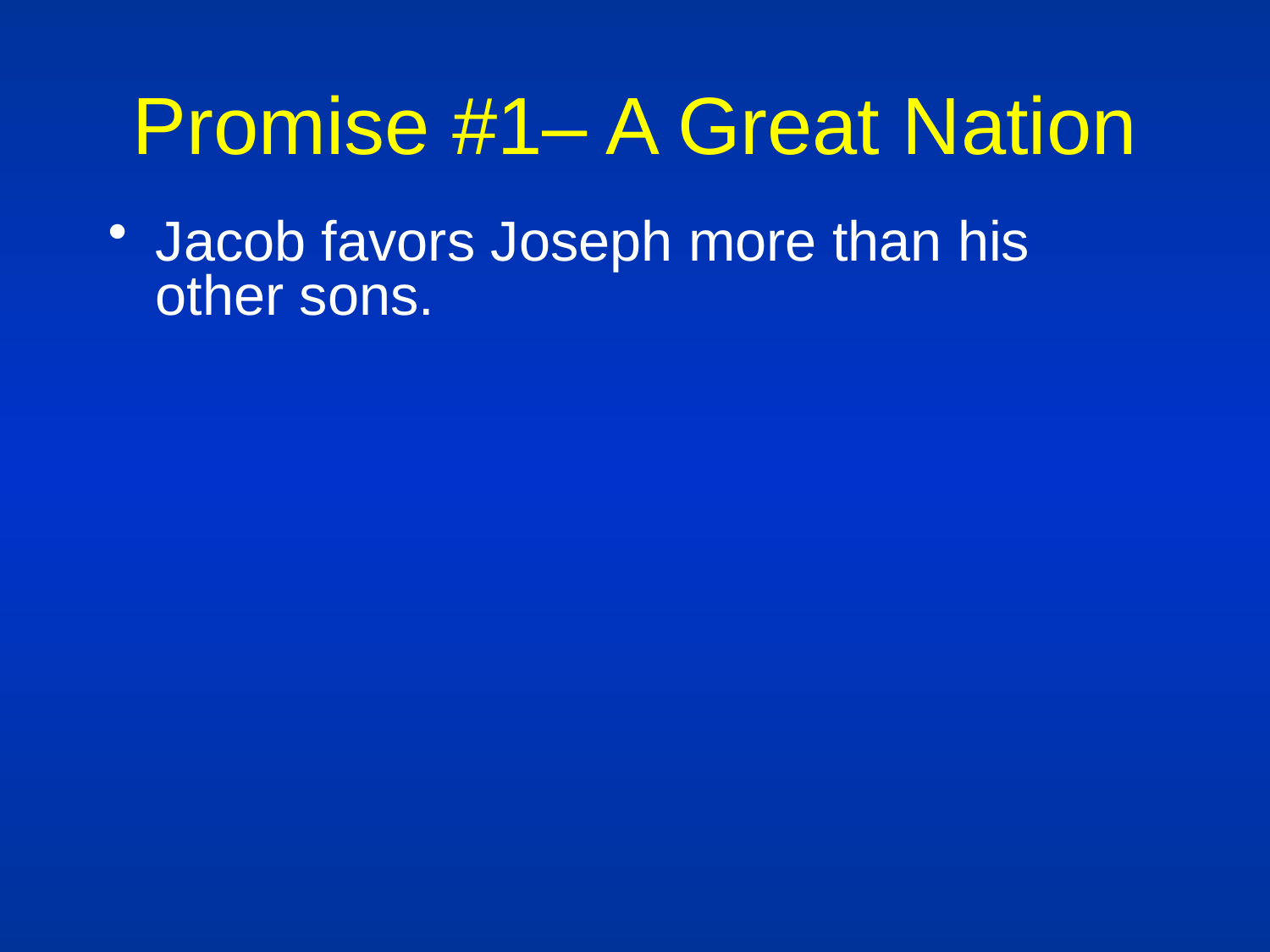

# Promise #1– A Great Nation
Jacob favors Joseph more than his other sons.